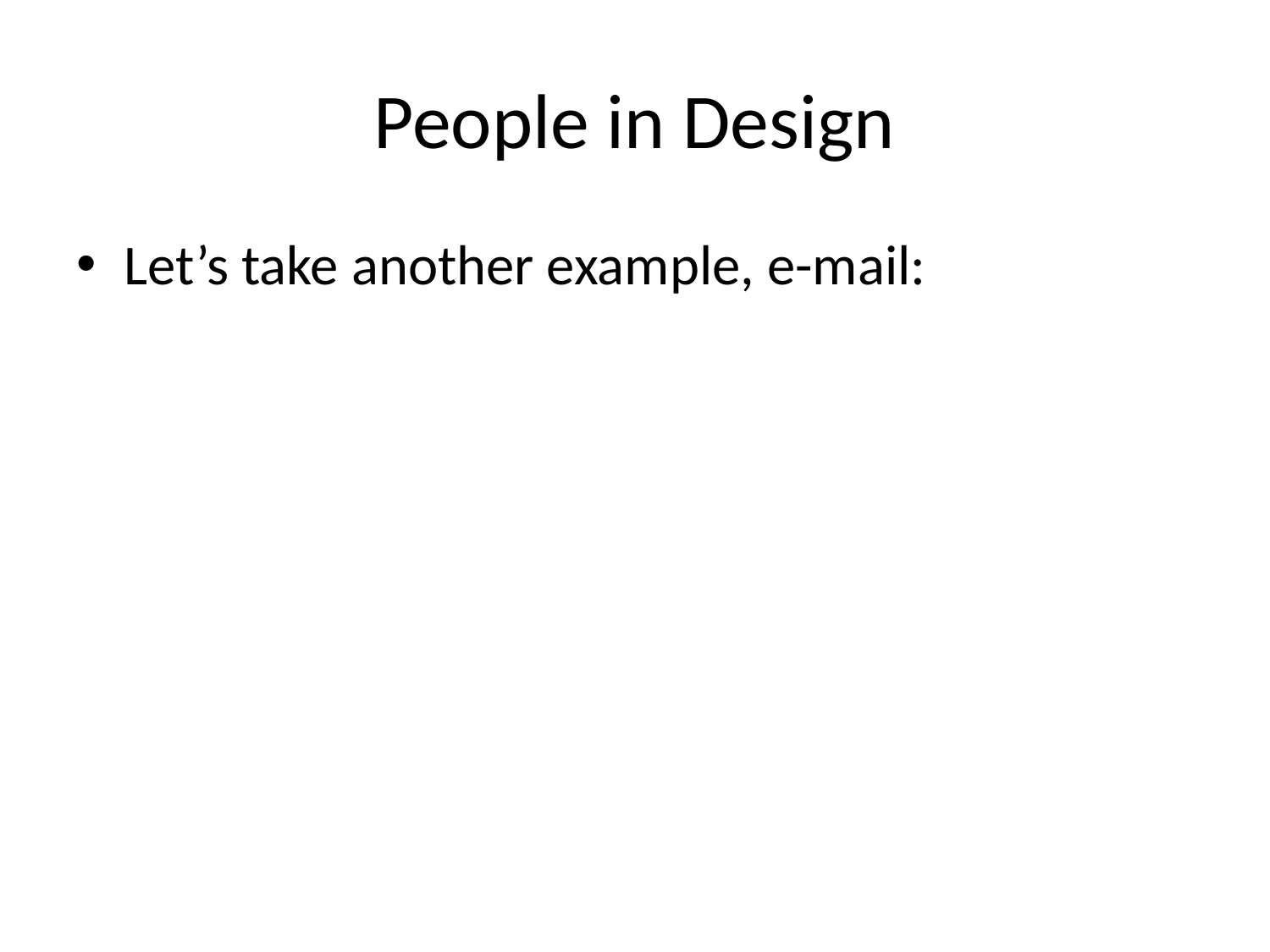

# People in Design
Let’s take another example, e-mail: